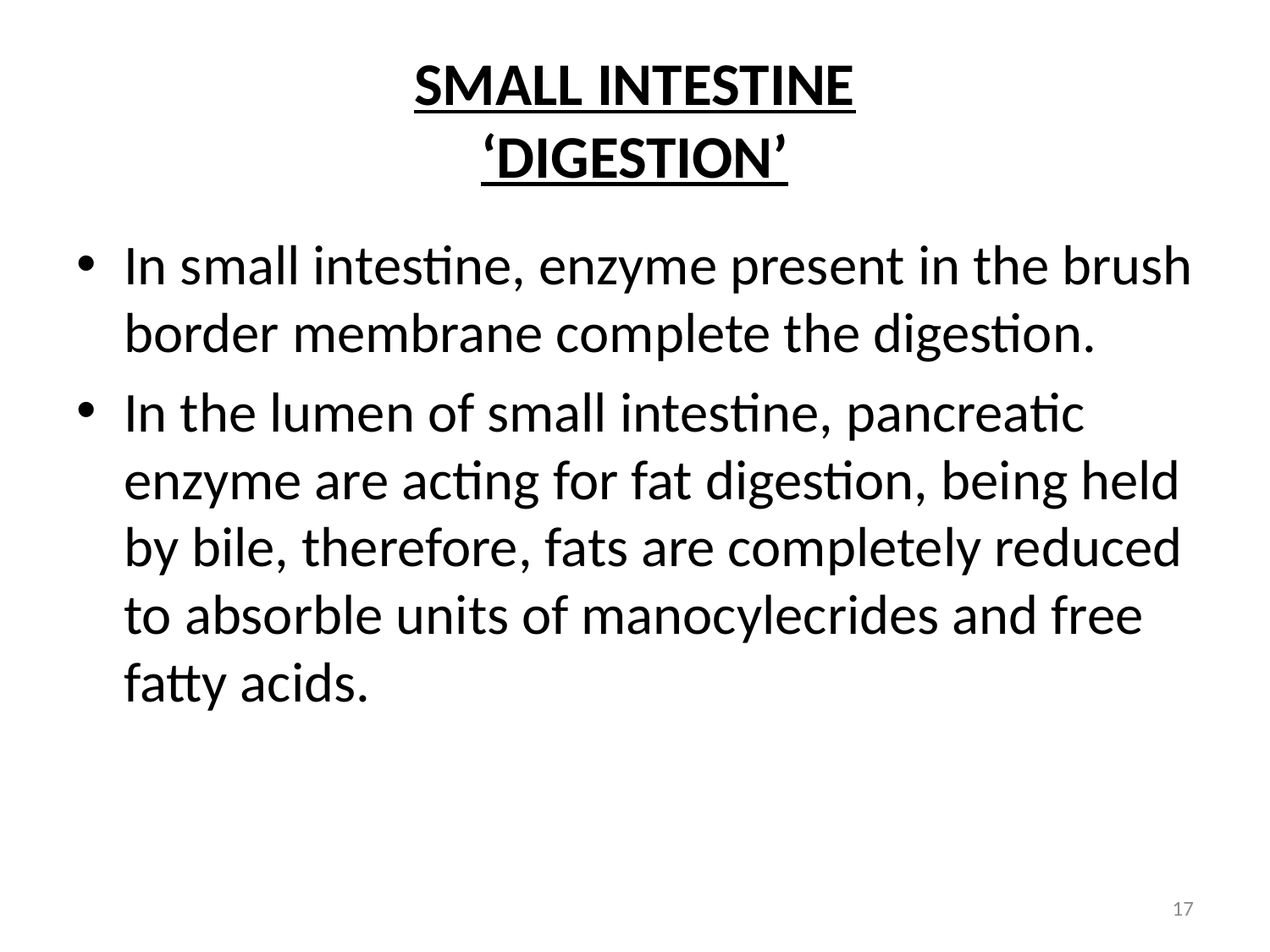

# SMALL INTESTINE ‘DIGESTION’
In small intestine, enzyme present in the brush border membrane complete the digestion.
In the lumen of small intestine, pancreatic enzyme are acting for fat digestion, being held by bile, therefore, fats are completely reduced to absorble units of manocylecrides and free fatty acids.
17